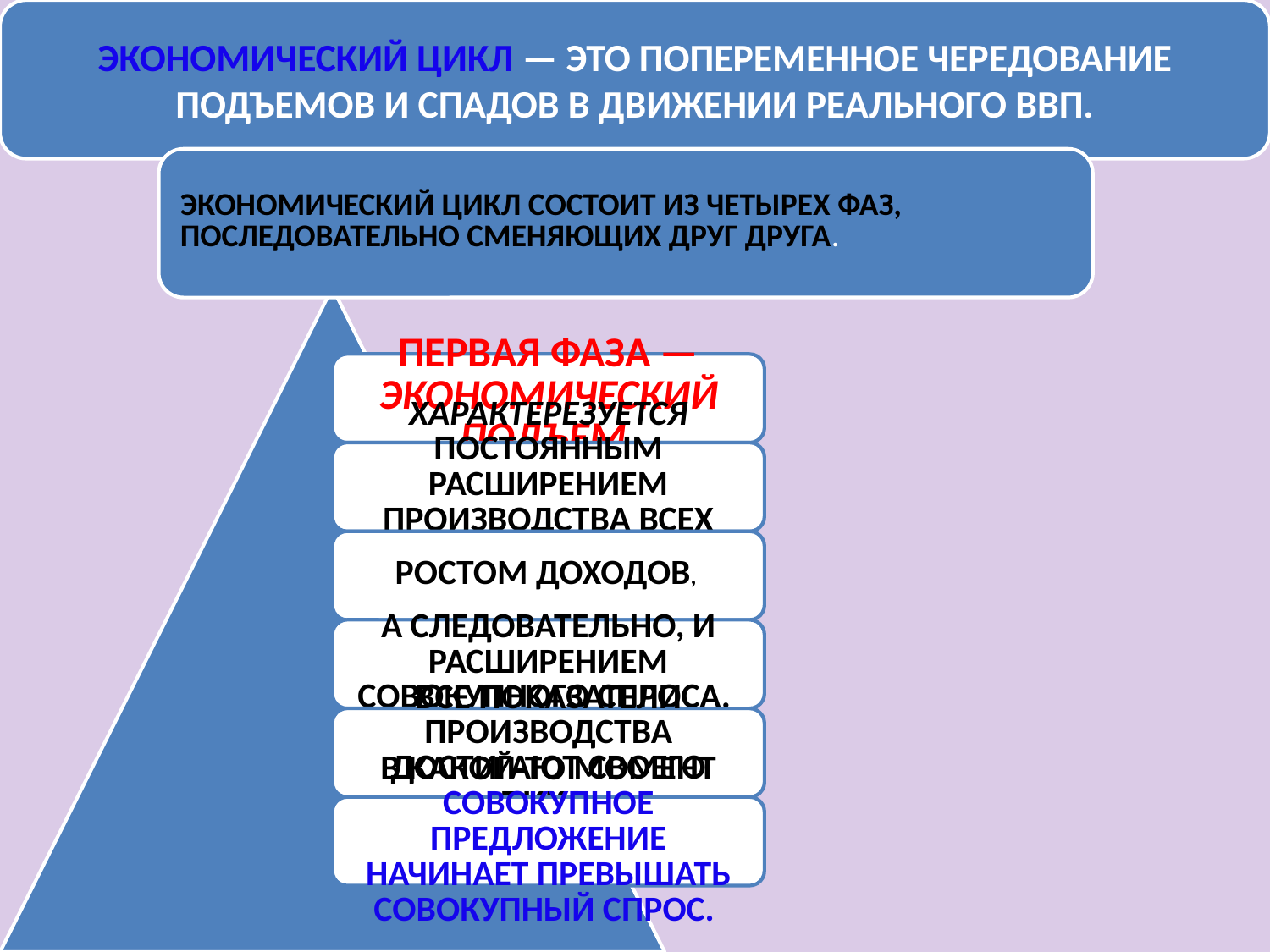

ЭКОНОМИЧЕСКИЙ ЦИКЛ — ЭТО ПОПЕРЕМЕННОЕ ЧЕРЕДОВАНИЕ ПОДЪЕМОВ И СПАДОВ В ДВИЖЕНИИ РЕАЛЬНОГО ВВП.
ЭКОНОМИЧЕСКИЙ ЦИКЛ СОСТОИТ ИЗ ЧЕТЫРЕХ ФАЗ, ПОСЛЕДОВАТЕЛЬНО СМЕНЯЮЩИХ ДРУГ ДРУГА.
РОСТОМ ДОХОДОВ,
А СЛЕДОВАТЕЛЬНО, И РАСШИРЕНИЕМ СОВОКУПНОГО СПРОСА.